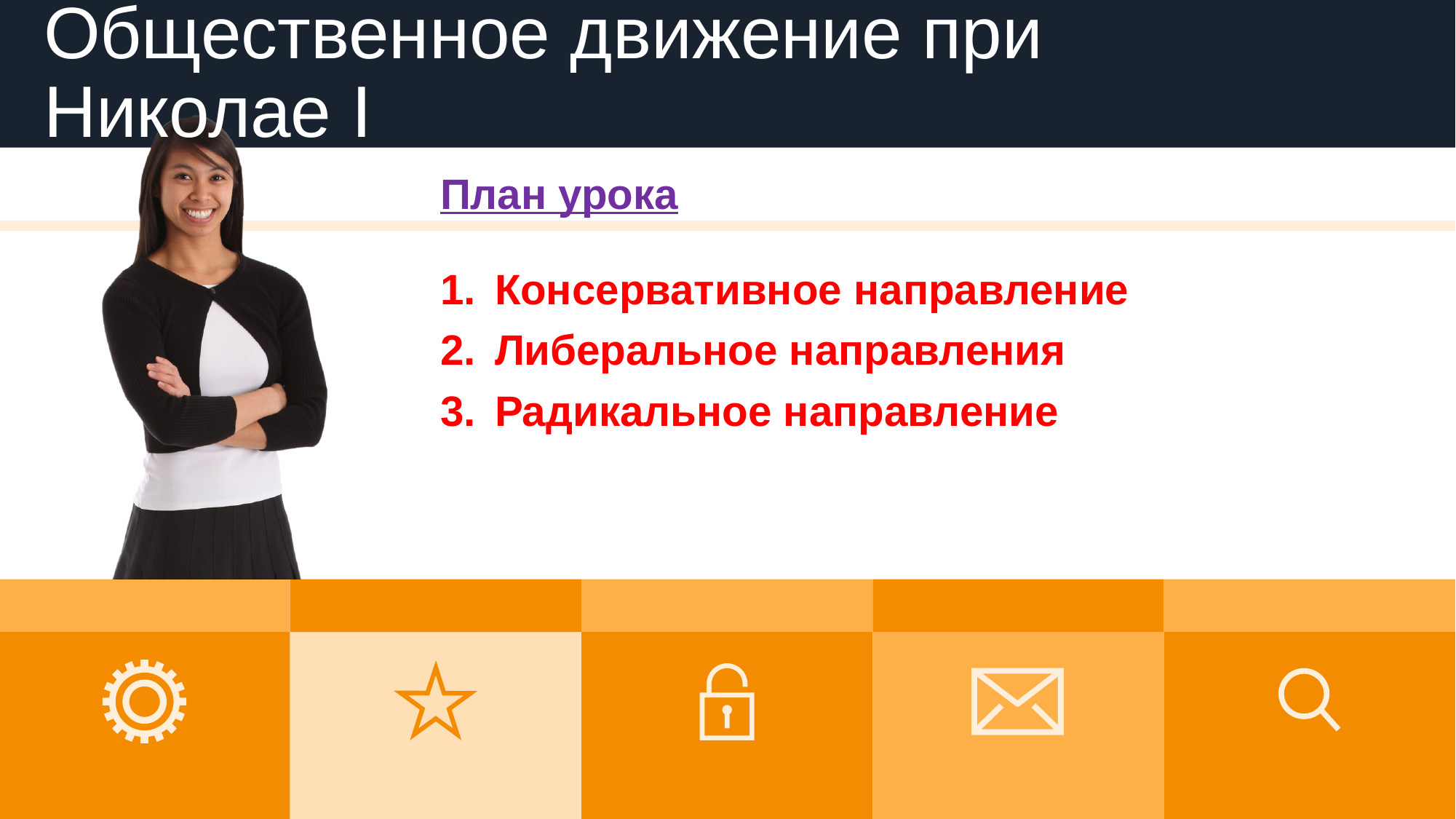

# Общественное движение при Николае I
План урока
Консервативное направление
Либеральное направления
Радикальное направление